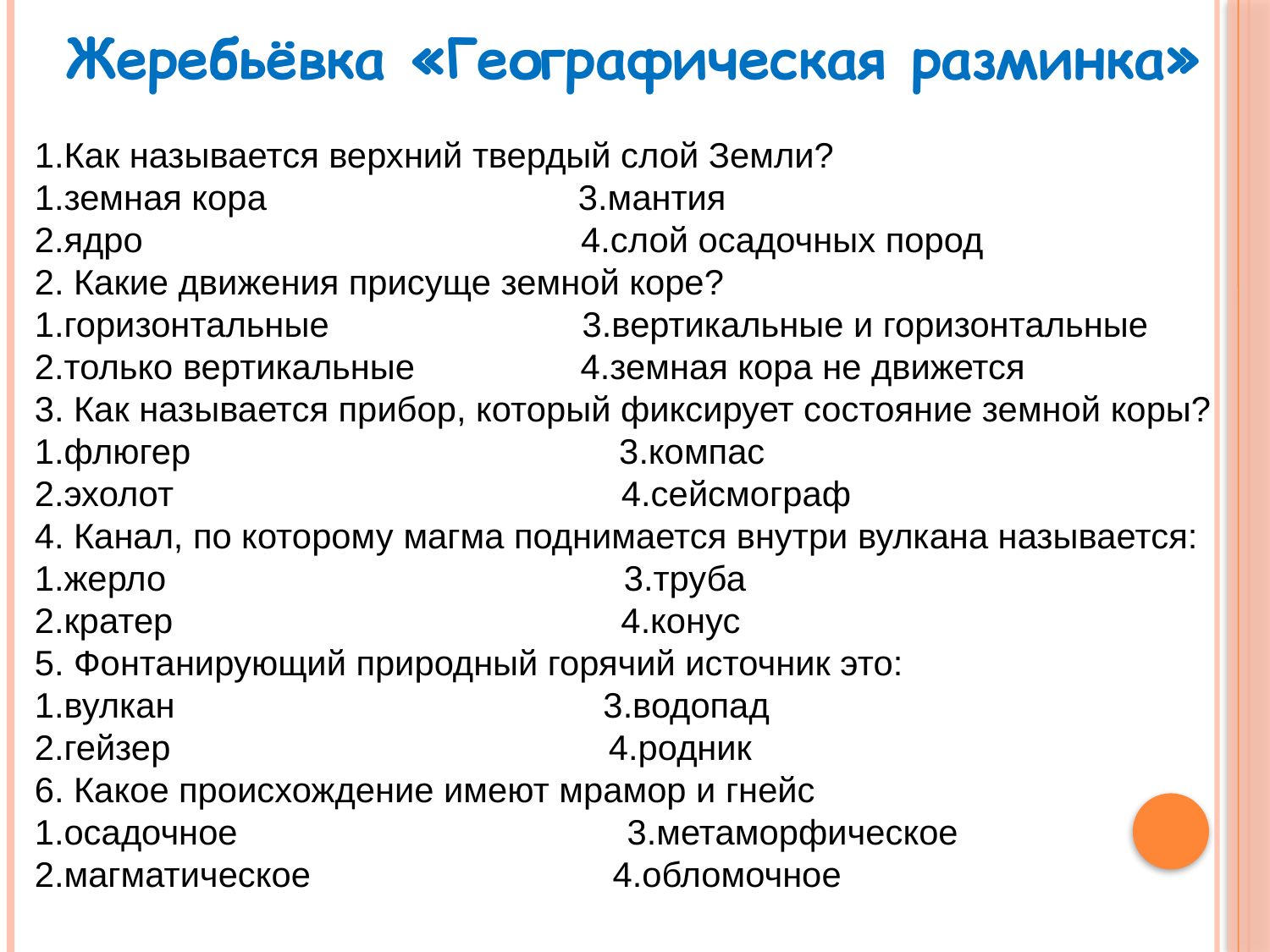

Жеребьёвка «Географическая разминка»
1.Как называется верхний твердый слой Земли?
1.земная кора                                3.мантия
2.ядро                                             4.слой осадочных пород
2. Какие движения присуще земной коре?
1.горизонтальные                          3.вертикальные и горизонтальные
2.только вертикальные                 4.земная кора не движется
3. Как называется прибор, который фиксирует состояние земной коры?
1.флюгер                                            3.компас
2.эхолот                                              4.сейсмограф
4. Канал, по которому магма поднимается внутри вулкана называется:
1.жерло                                               3.труба
2.кратер                                              4.конус
5. Фонтанирующий природный горячий источник это:
1.вулкан                                            3.водопад
2.гейзер                                             4.родник
6. Какое происхождение имеют мрамор и гнейс
1.осадочное                                        3.метаморфическое
2.магматическое                               4.обломочное